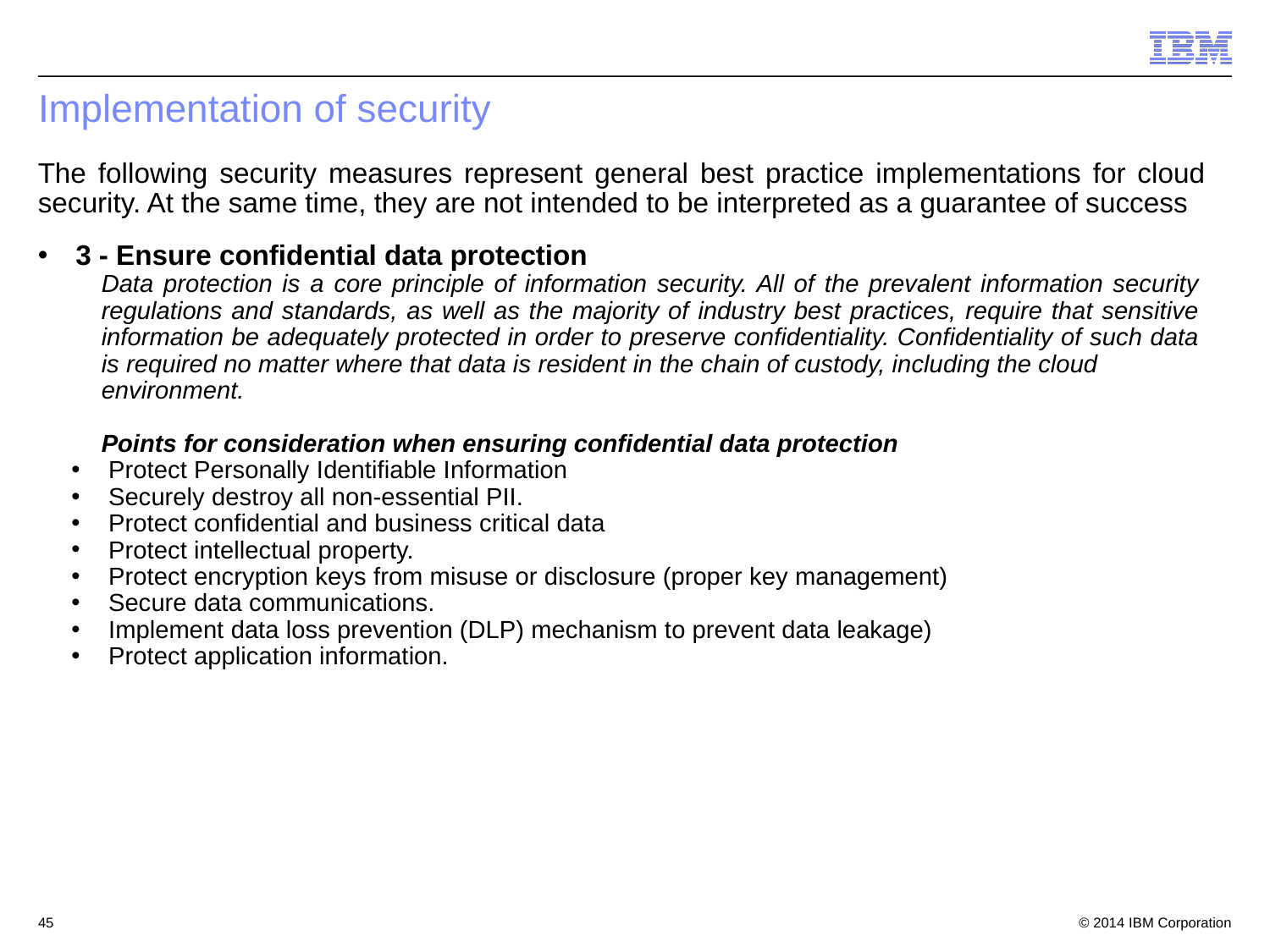

# Implementation of security
The following security measures represent general best practice implementations for cloud security. At the same time, they are not intended to be interpreted as a guarantee of success
 3 - Ensure confidential data protection
Data protection is a core principle of information security. All of the prevalent information security regulations and standards, as well as the majority of industry best practices, require that sensitive information be adequately protected in order to preserve confidentiality. Confidentiality of such data is required no matter where that data is resident in the chain of custody, including the cloud
environment.
Points for consideration when ensuring confidential data protection
 Protect Personally Identifiable Information
 Securely destroy all non-essential PII.
 Protect confidential and business critical data
 Protect intellectual property.
 Protect encryption keys from misuse or disclosure (proper key management)
 Secure data communications.
 Implement data loss prevention (DLP) mechanism to prevent data leakage)
 Protect application information.
45